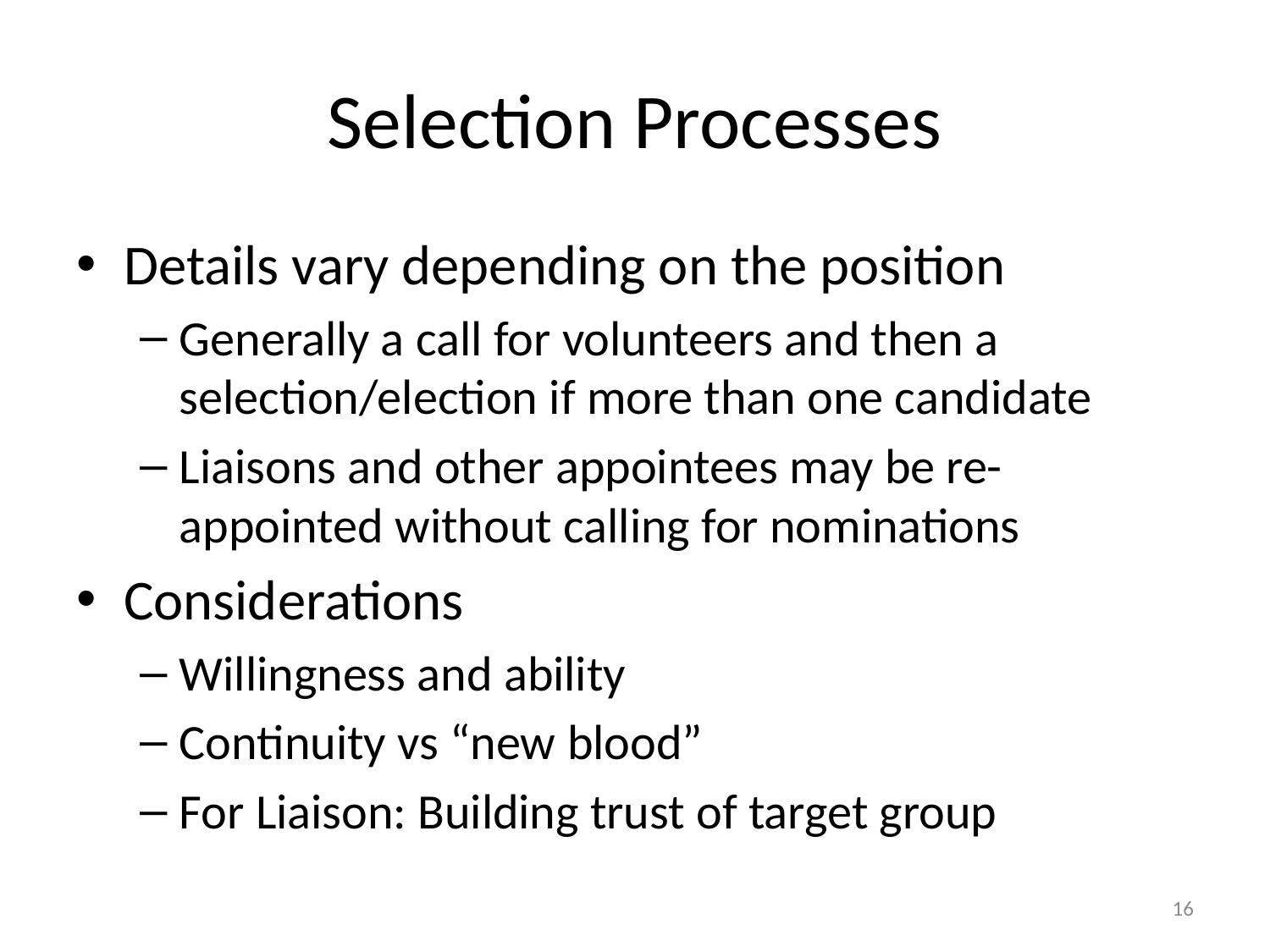

# Selection Processes
Details vary depending on the position
Generally a call for volunteers and then a selection/election if more than one candidate
Liaisons and other appointees may be re-appointed without calling for nominations
Considerations
Willingness and ability
Continuity vs “new blood”
For Liaison: Building trust of target group
16